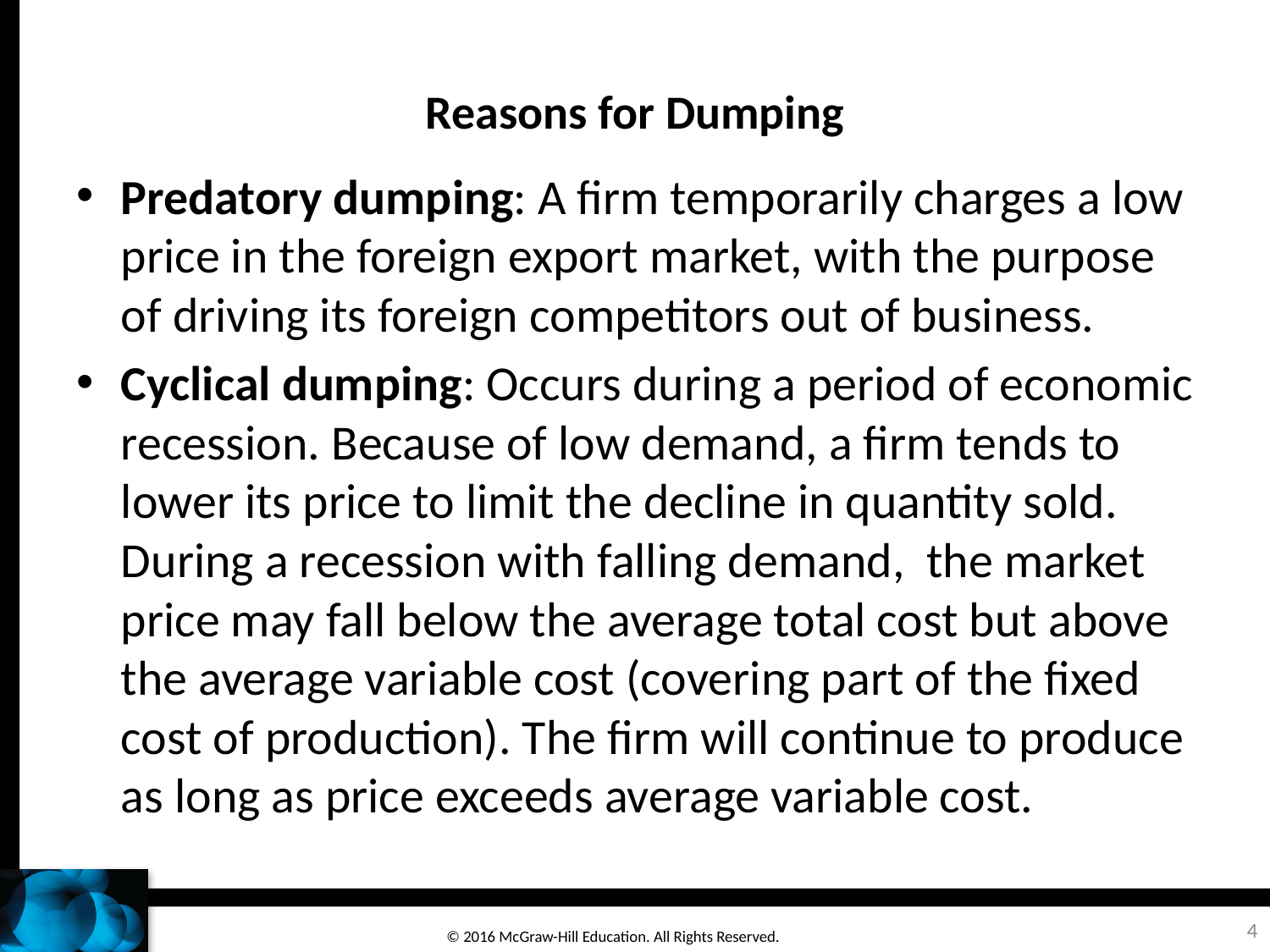

# Reasons for Dumping
Predatory dumping: A firm temporarily charges a low price in the foreign export market, with the purpose of driving its foreign competitors out of business.
Cyclical dumping: Occurs during a period of economic recession. Because of low demand, a firm tends to lower its price to limit the decline in quantity sold.  During a recession with falling demand,  the market price may fall below the average total cost but above the average variable cost (covering part of the fixed cost of production). The firm will continue to produce as long as price exceeds average variable cost.
4
© 2016 McGraw-Hill Education. All Rights Reserved.